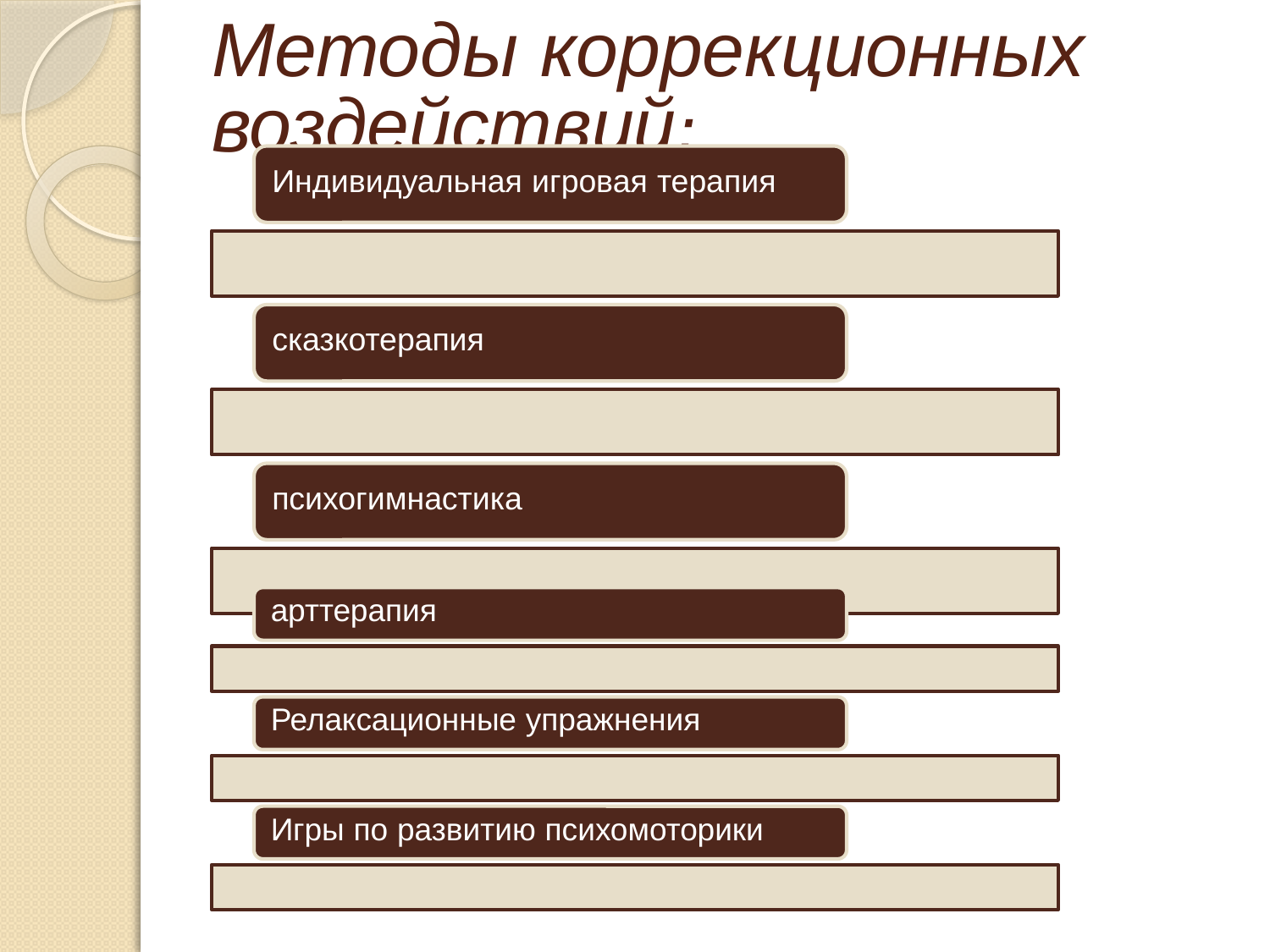

# Методы коррекционных воздействий:
Индивидуальная игровая терапия
сказкотерапия
психогимнастика
арттерапия
Релаксационные упражнения
Игры по развитию психомоторики